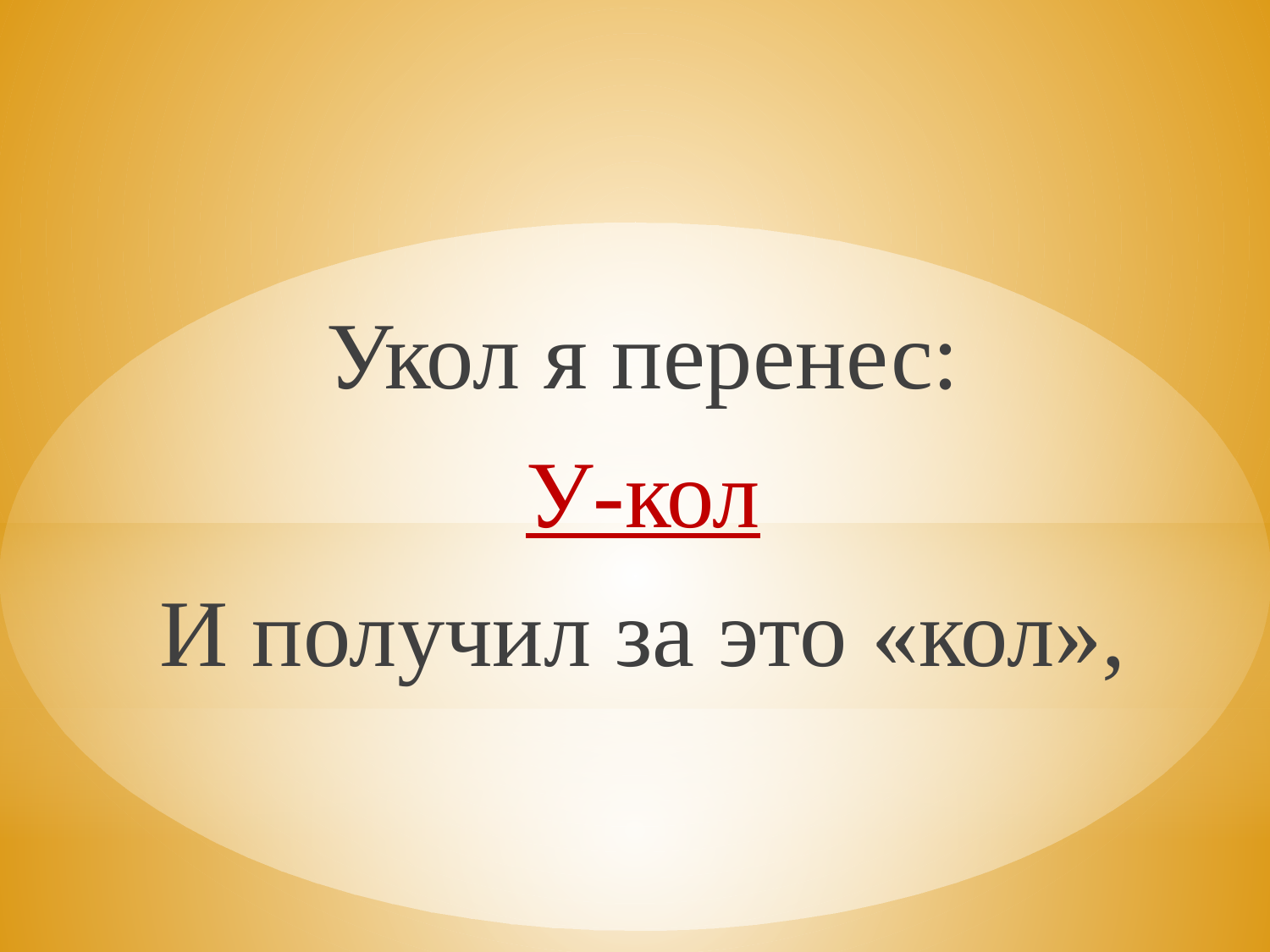

Укол я перенес:
У-кол
И получил за это «кол»,